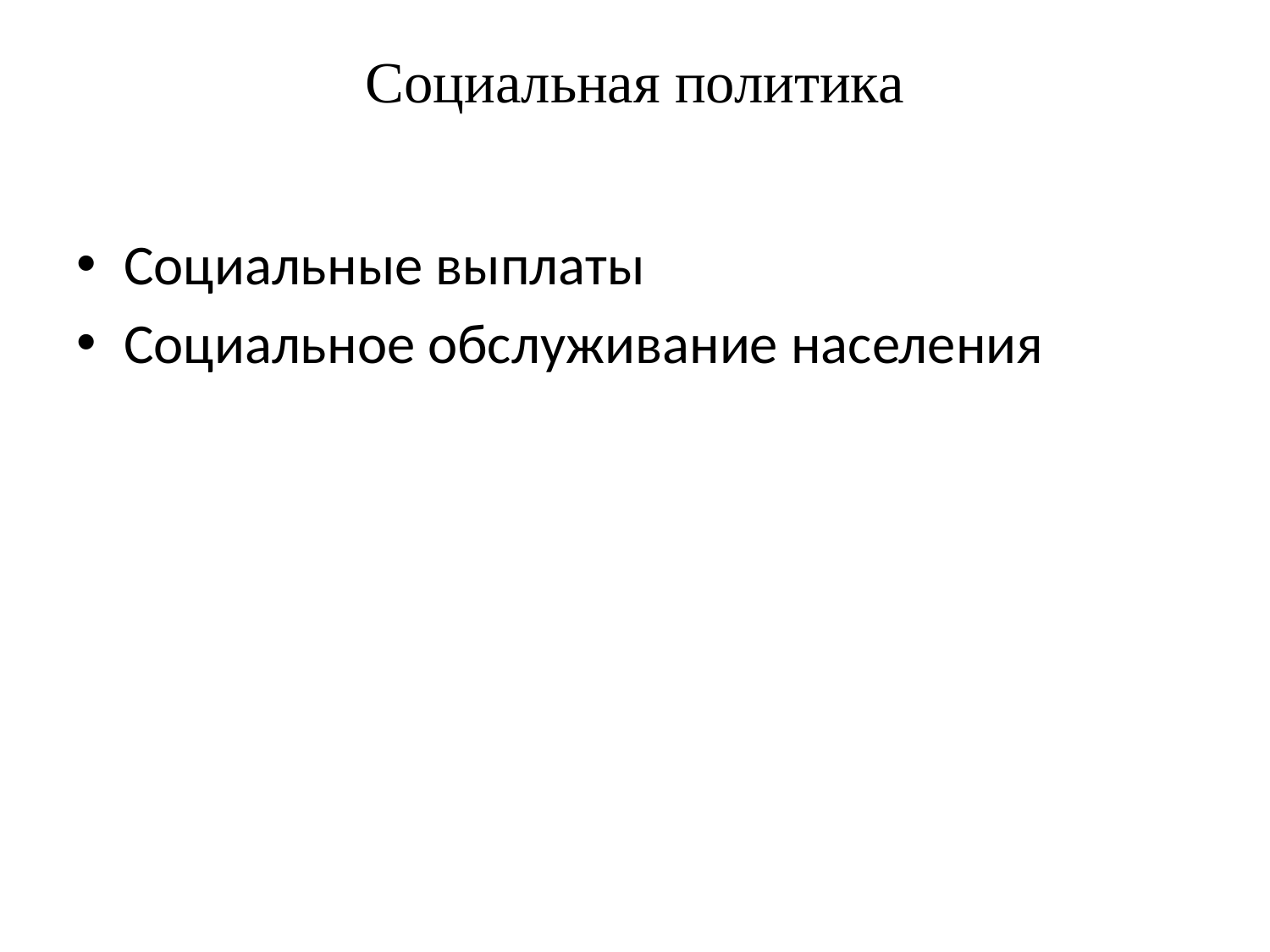

# Социальная политика
Социальные выплаты
Социальное обслуживание населения